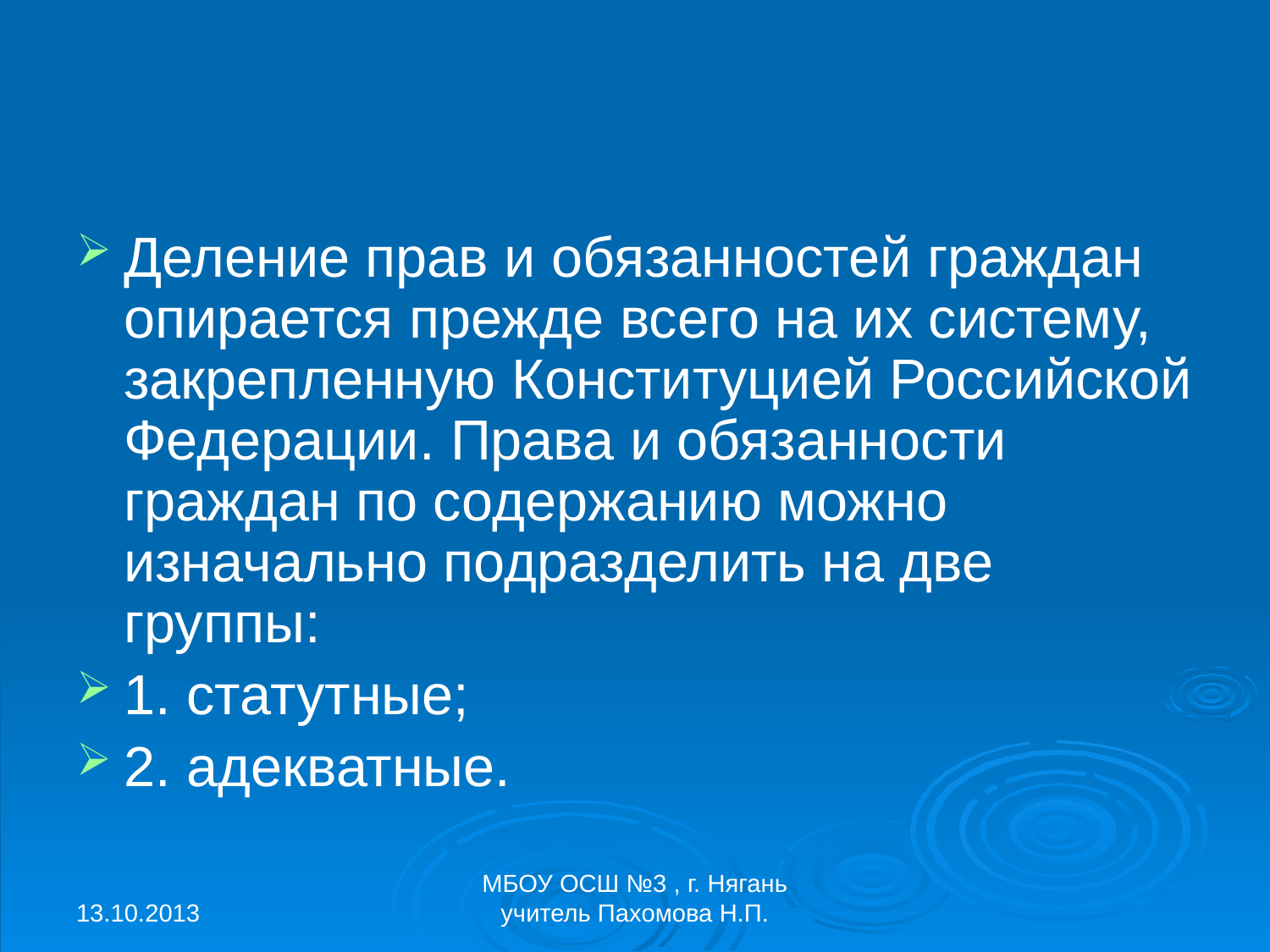

#
Деление прав и обязанностей граждан опирается прежде всего на их систему, закрепленную Конституцией Российской Федерации. Права и обязанности граждан по содержанию можно изначально подразделить на две группы:
1. статутные;
2. адекватные.

13.10.2013
МБОУ ОСШ №3 , г. Нягань учитель Пахомова Н.П.